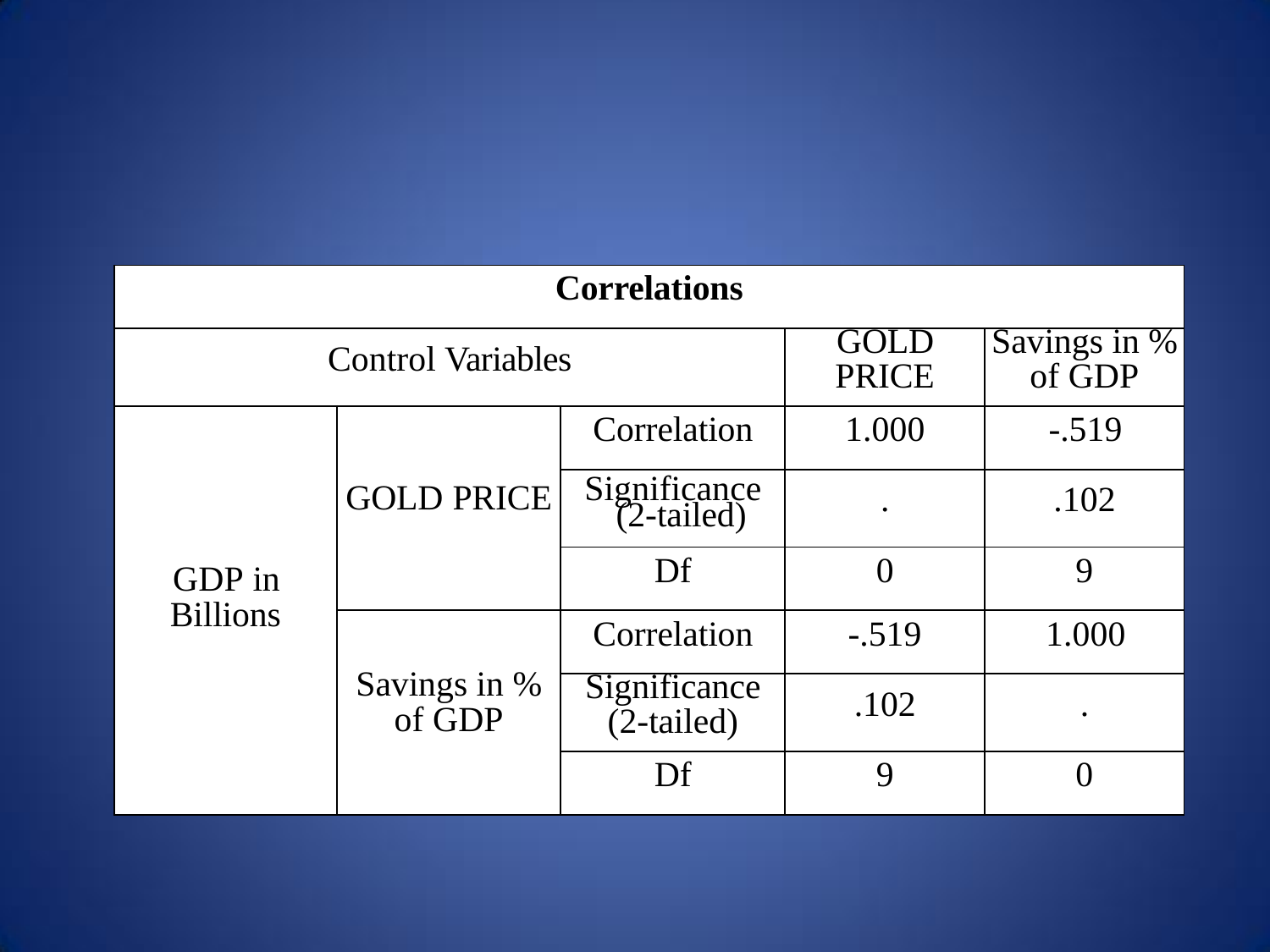

| Correlations |  |  |  |  |
| --- | --- | --- | --- | --- |
| Control Variables |  |  | GOLD PRICE | Savings in % of GDP |
| GDP in Billions | GOLD PRICE | Correlation | 1.000 | -.519 |
|  |  | Significance (2-tailed) | . | .102 |
|  |  | Df | 0 | 9 |
|  | Savings in % of GDP | Correlation | -.519 | 1.000 |
|  |  | Significance (2-tailed) | .102 | . |
|  |  | Df | 9 | 0 |